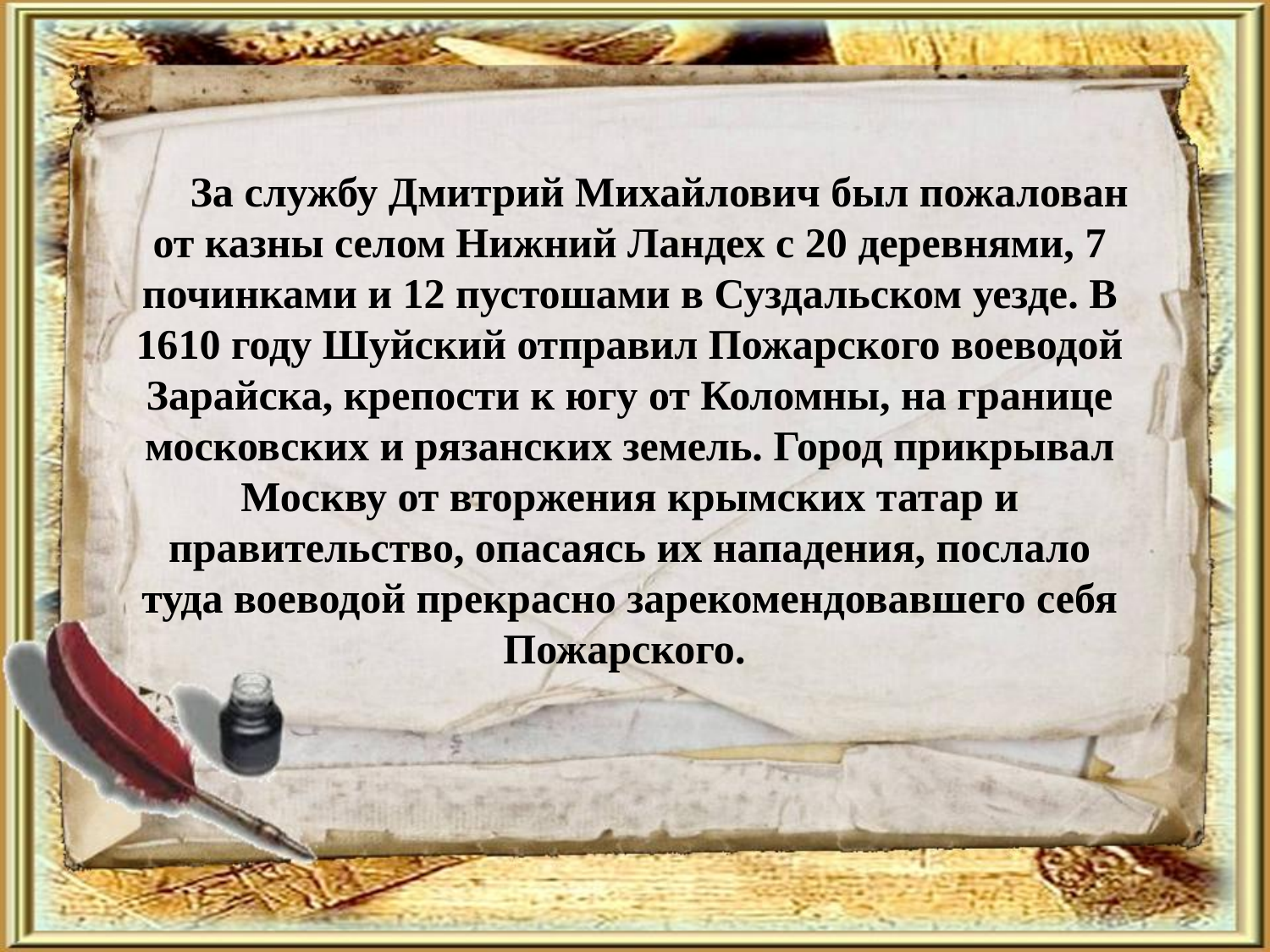

За службу Дмитрий Михайлович был пожалован от казны селом Нижний Ландех с 20 деревнями, 7 починками и 12 пустошами в Суздальском уезде. В 1610 году Шуйский отправил Пожарского воеводой Зарайска, крепости к югу от Коломны, на границе московских и рязанских земель. Город прикрывал Москву от вторжения крымских татар и правительство, опасаясь их нападения, послало туда воеводой прекрасно зарекомендовавшего себя Пожарского.